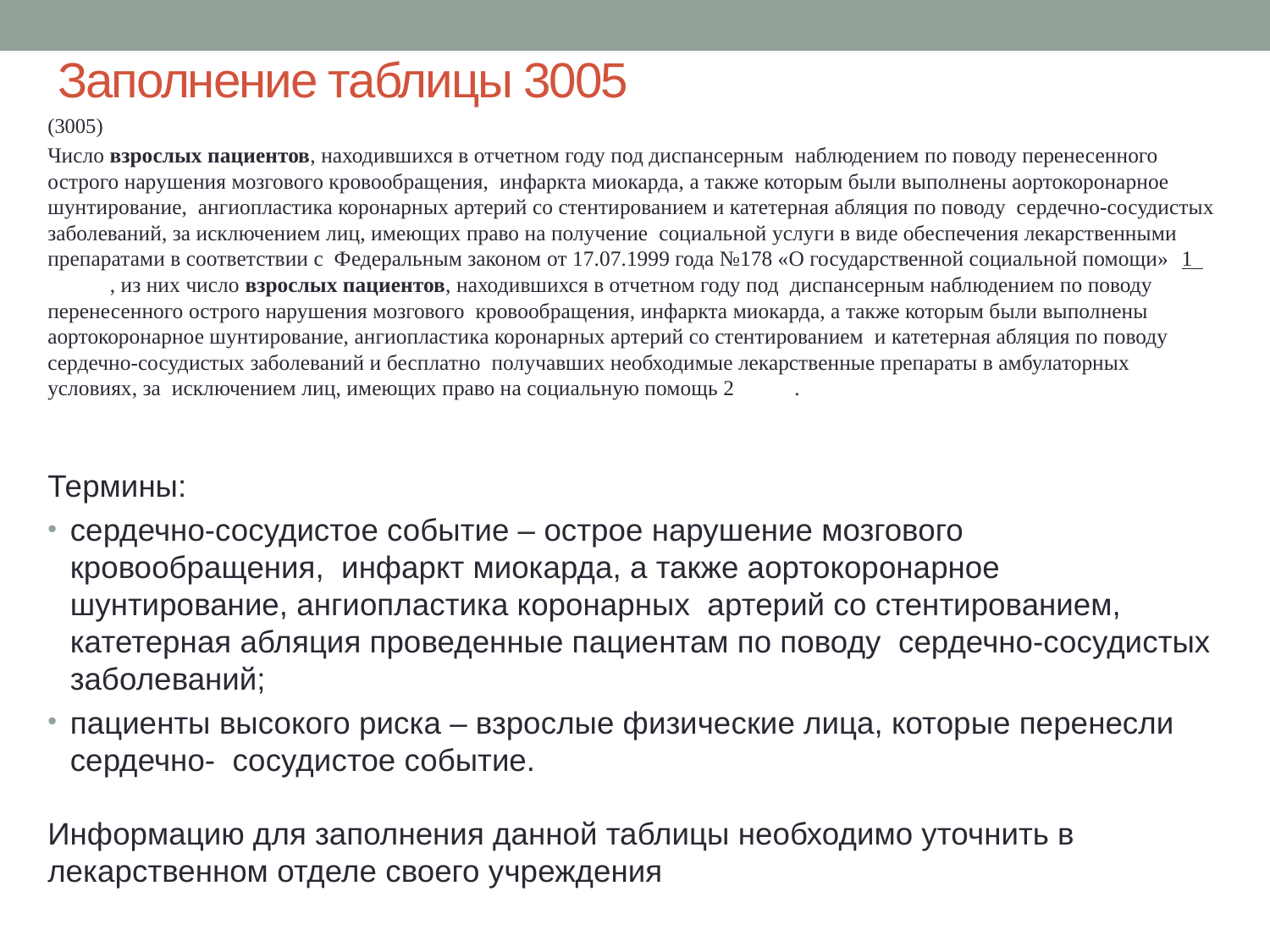

# Заполнение таблицы 3005
(3005)
Число взрослых пациентов, находившихся в отчетном году под диспансерным  наблюдением по поводу перенесенного острого нарушения мозгового кровообращения,  инфаркта миокарда, а также которым были выполнены аортокоронарное шунтирование,  ангиопластика коронарных артерий со стентированием и катетерная абляция по поводу  сердечно-сосудистых заболеваний, за исключением лиц, имеющих право на получение  социальной услуги в виде обеспечения лекарственными препаратами в соответствии с  Федеральным законом от 17.07.1999 года №178 «О государственной социальной помощи»  1  	, из них число взрослых пациентов, находившихся в отчетном году под  диспансерным наблюдением по поводу перенесенного острого нарушения мозгового  кровообращения, инфаркта миокарда, а также которым были выполнены  аортокоронарное шунтирование, ангиопластика коронарных артерий со стентированием  и катетерная абляция по поводу сердечно-сосудистых заболеваний и бесплатно  получавших необходимые лекарственные препараты в амбулаторных условиях, за  исключением лиц, имеющих право на социальную помощь 2 		.

Термины:
сердечно-сосудистое событие – острое нарушение мозгового кровообращения,  инфаркт миокарда, а также аортокоронарное шунтирование, ангиопластика коронарных  артерий со стентированием, катетерная абляция проведенные пациентам по поводу  сердечно-сосудистых заболеваний;
пациенты высокого риска – взрослые физические лица, которые перенесли сердечно-  сосудистое событие.

Информацию для заполнения данной таблицы необходимо уточнить в лекарственном отделе своего учреждения